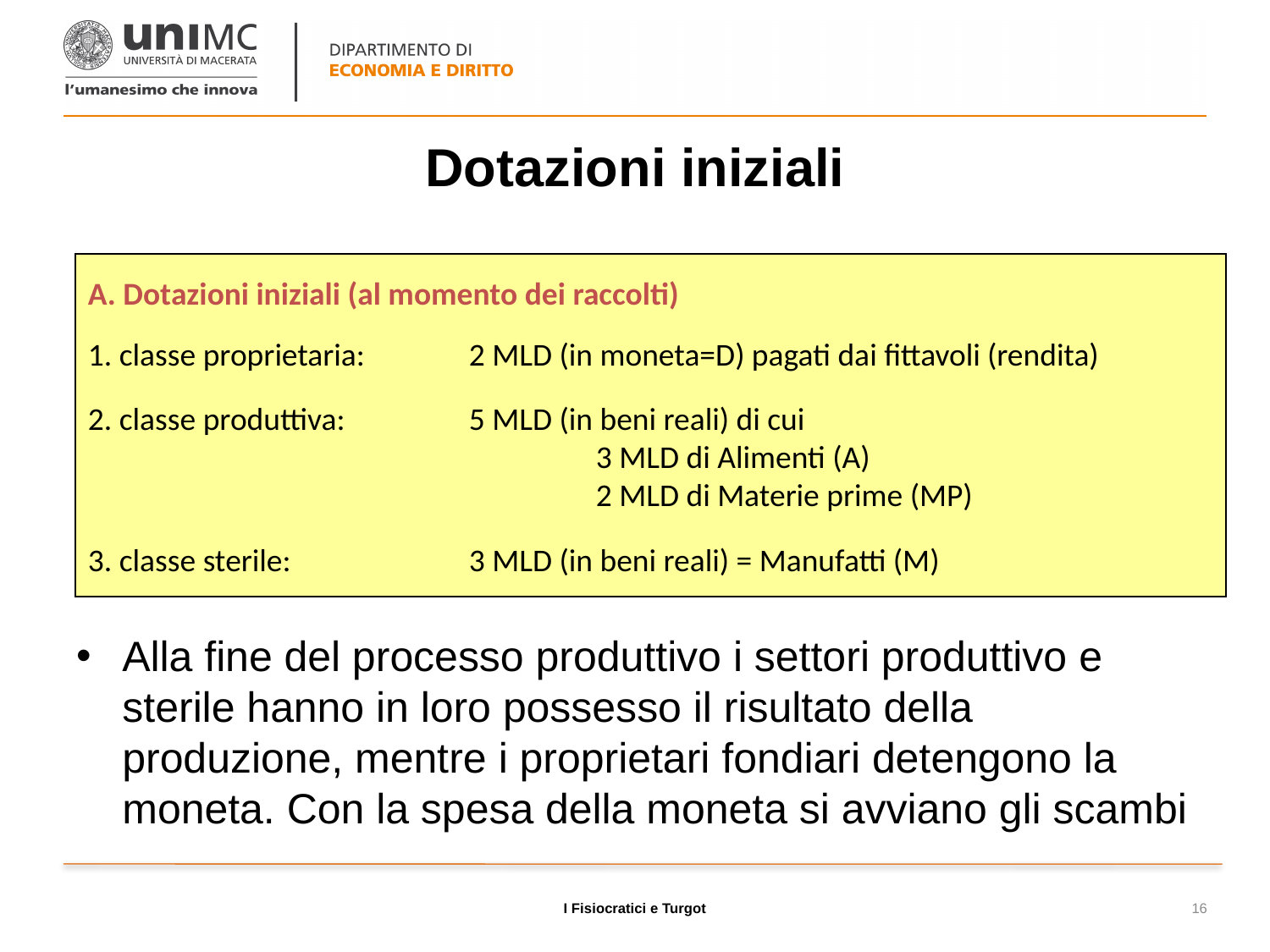

# Dotazioni iniziali
A. Dotazioni iniziali (al momento dei raccolti)

1. classe proprietaria:	2 MLD (in moneta=D) pagati dai fittavoli (rendita)

2. classe produttiva:	5 MLD (in beni reali) di cui
				3 MLD di Alimenti (A)
				2 MLD di Materie prime (MP)

3. classe sterile: 		3 MLD (in beni reali) = Manufatti (M)
Alla fine del processo produttivo i settori produttivo e sterile hanno in loro possesso il risultato della produzione, mentre i proprietari fondiari detengono la moneta. Con la spesa della moneta si avviano gli scambi
I Fisiocratici e Turgot
16